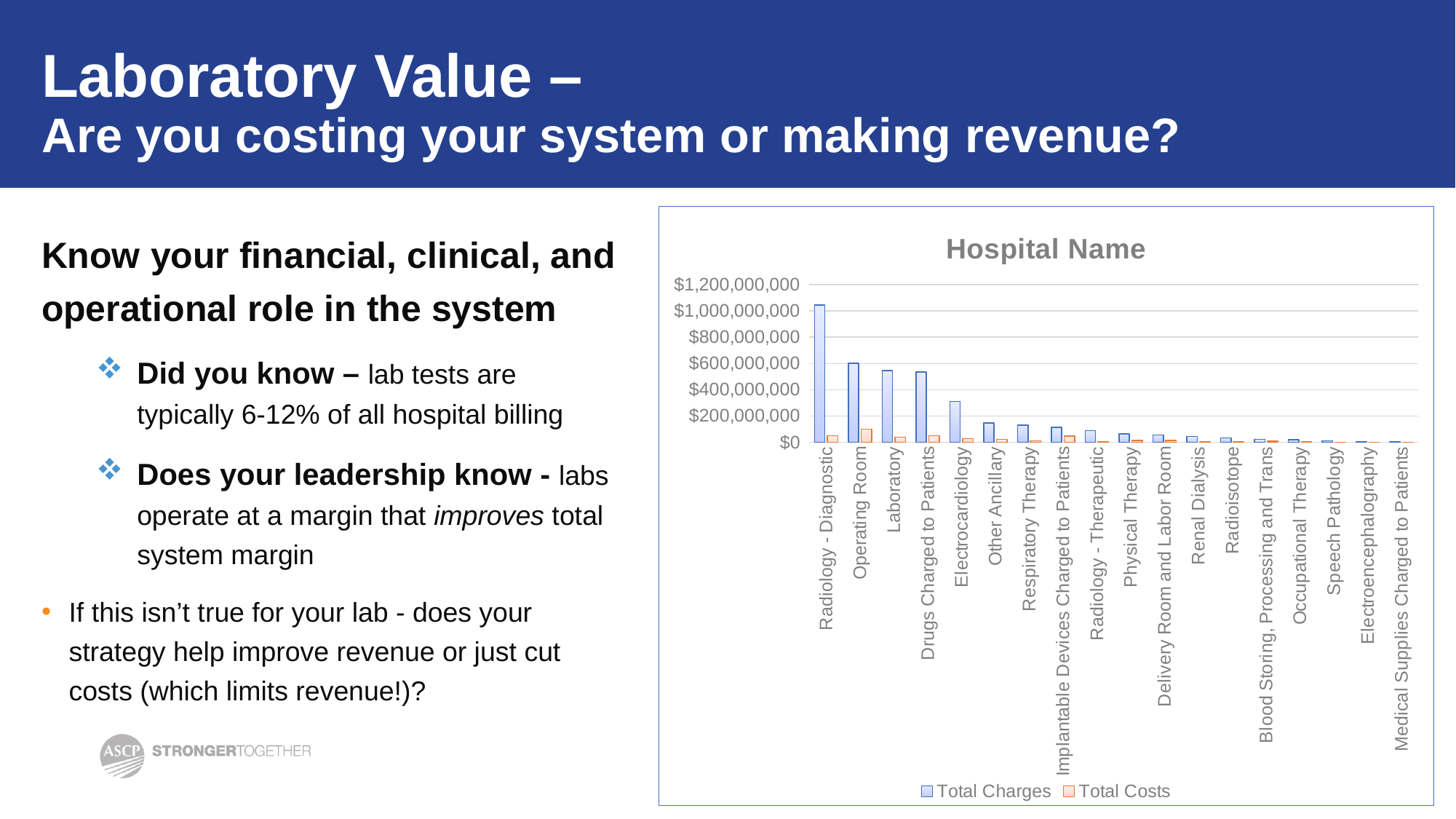

# Laboratory Value – Are you costing your system or making revenue?

### Chart: Hospital Name

| Category | Total Charges | Total Costs |
|---|---|---|
| Radiology - Diagnostic | 1043653298.0 | 50366423.0 |
| Operating Room | 602910411.0 | 98700884.0 |
| Laboratory | 546988867.0 | 38974442.0 |
| Drugs Charged to Patients | 534976282.0 | 50666989.0 |
| Electrocardiology | 310631032.0 | 28701855.0 |
| Other Ancillary | 148303949.0 | 21518780.0 |
| Respiratory Therapy | 131444646.0 | 11378671.0 |
| Implantable Devices Charged to Patients | 114305413.0 | 48544870.0 |
| Radiology - Therapeutic | 87522922.0 | 5415893.0 |
| Physical Therapy | 63089859.0 | 12455104.0 |
| Delivery Room and Labor Room | 56636459.0 | 14775336.0 |
| Renal Dialysis | 45242669.0 | 3983435.0 |
| Radioisotope | 32211514.0 | 2791807.0 |
| Blood Storing, Processing and Trans | 22438316.0 | 7972263.0 |
| Occupational Therapy | 19772534.0 | 2782239.0 |
| Speech Pathology | 10490416.0 | 1268588.0 |
| Electroencephalography | 4916904.0 | 967708.0 |
| Medical Supplies Charged to Patients | 1970528.0 | 1022557.0 |
Know your financial, clinical, and operational role in the system
Did you know – lab tests are typically 6-12% of all hospital billing
Does your leadership know - labs operate at a margin that improves total system margin
If this isn’t true for your lab - does your strategy help improve revenue or just cut costs (which limits revenue!)?